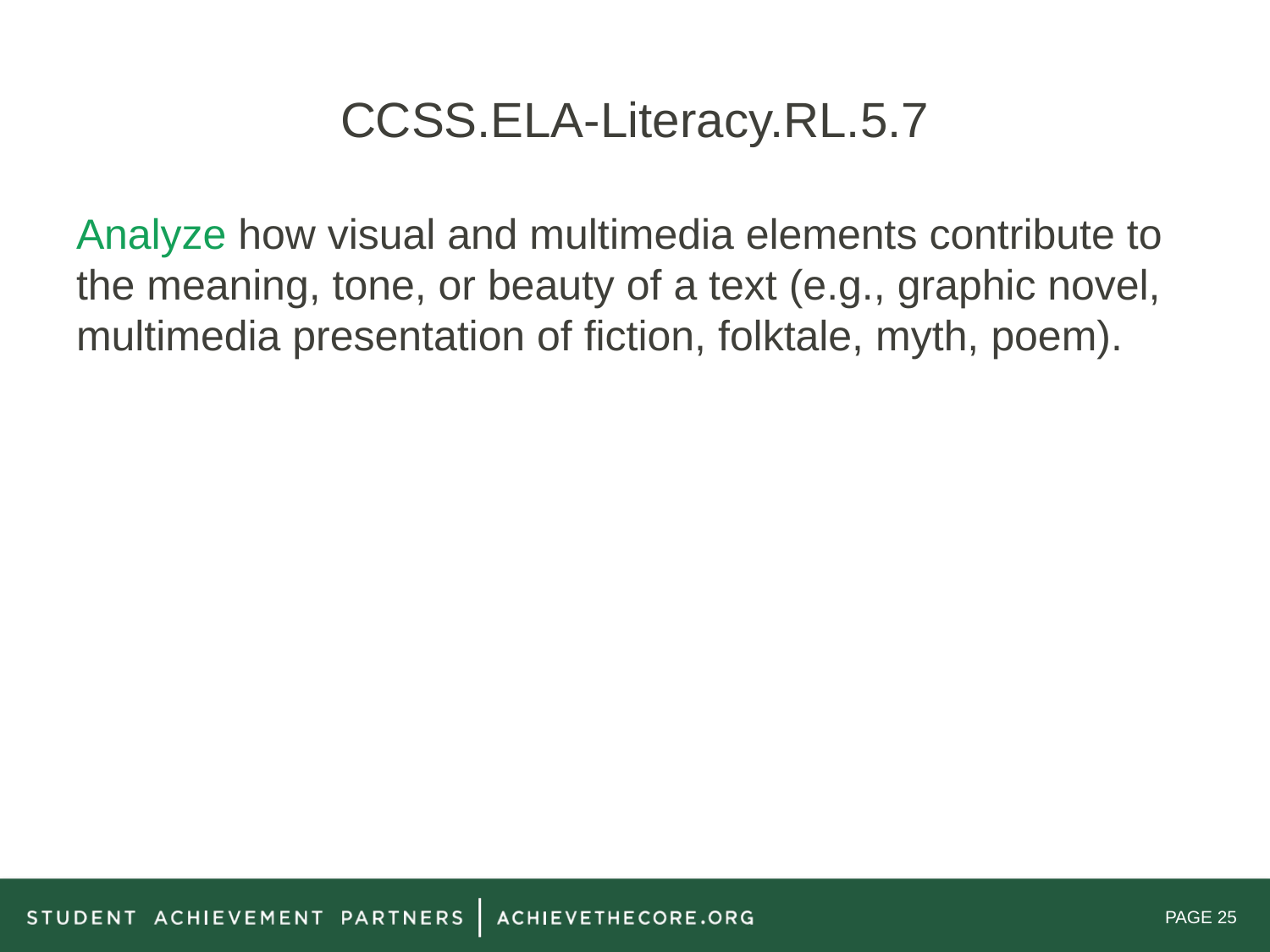

# CCSS.ELA-Literacy.RL.5.7

Analyze how visual and multimedia elements contribute to the meaning, tone, or beauty of a text (e.g., graphic novel, multimedia presentation of fiction, folktale, myth, poem).